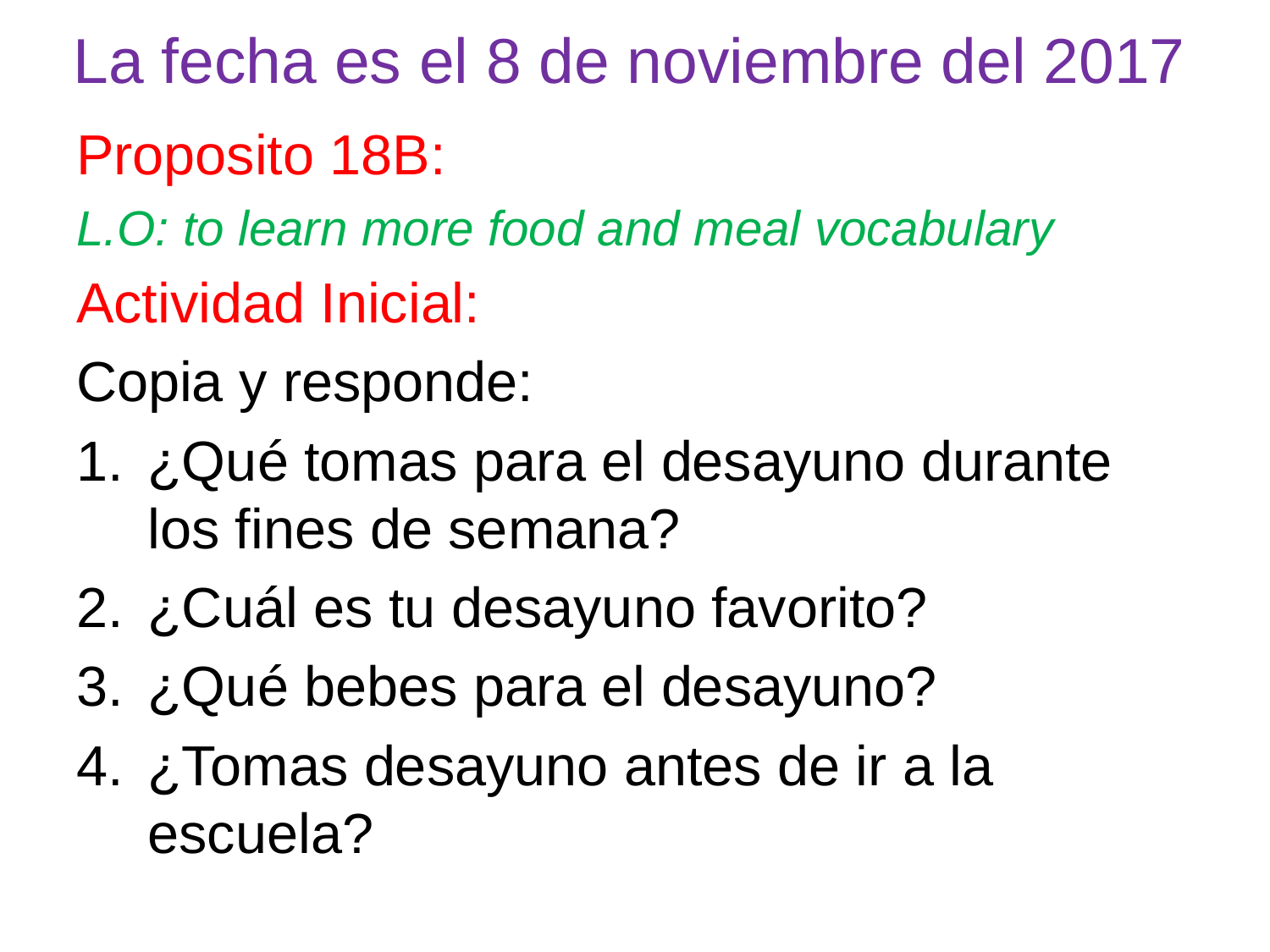

# La fecha es el 8 de noviembre del 2017
Proposito 18B:
L.O: to learn more food and meal vocabulary
Actividad Inicial:
Copia y responde:
¿Qué tomas para el desayuno durante los fines de semana?
¿Cuál es tu desayuno favorito?
¿Qué bebes para el desayuno?
¿Tomas desayuno antes de ir a la escuela?